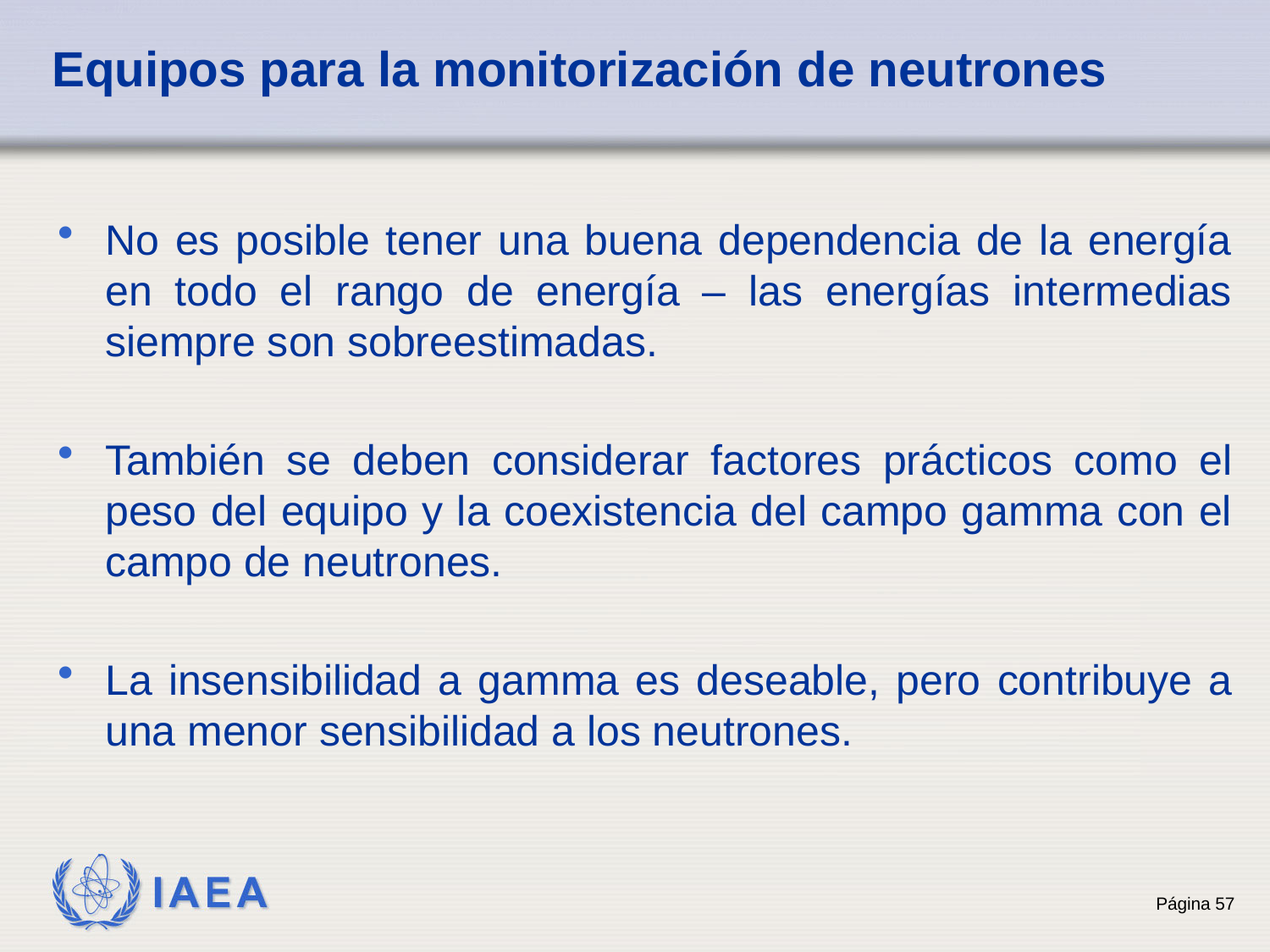

# Equipos para la monitorización de neutrones
No es posible tener una buena dependencia de la energía en todo el rango de energía – las energías intermedias siempre son sobreestimadas.

También se deben considerar factores prácticos como el peso del equipo y la coexistencia del campo gamma con el campo de neutrones.

La insensibilidad a gamma es deseable, pero contribuye a una menor sensibilidad a los neutrones.
57